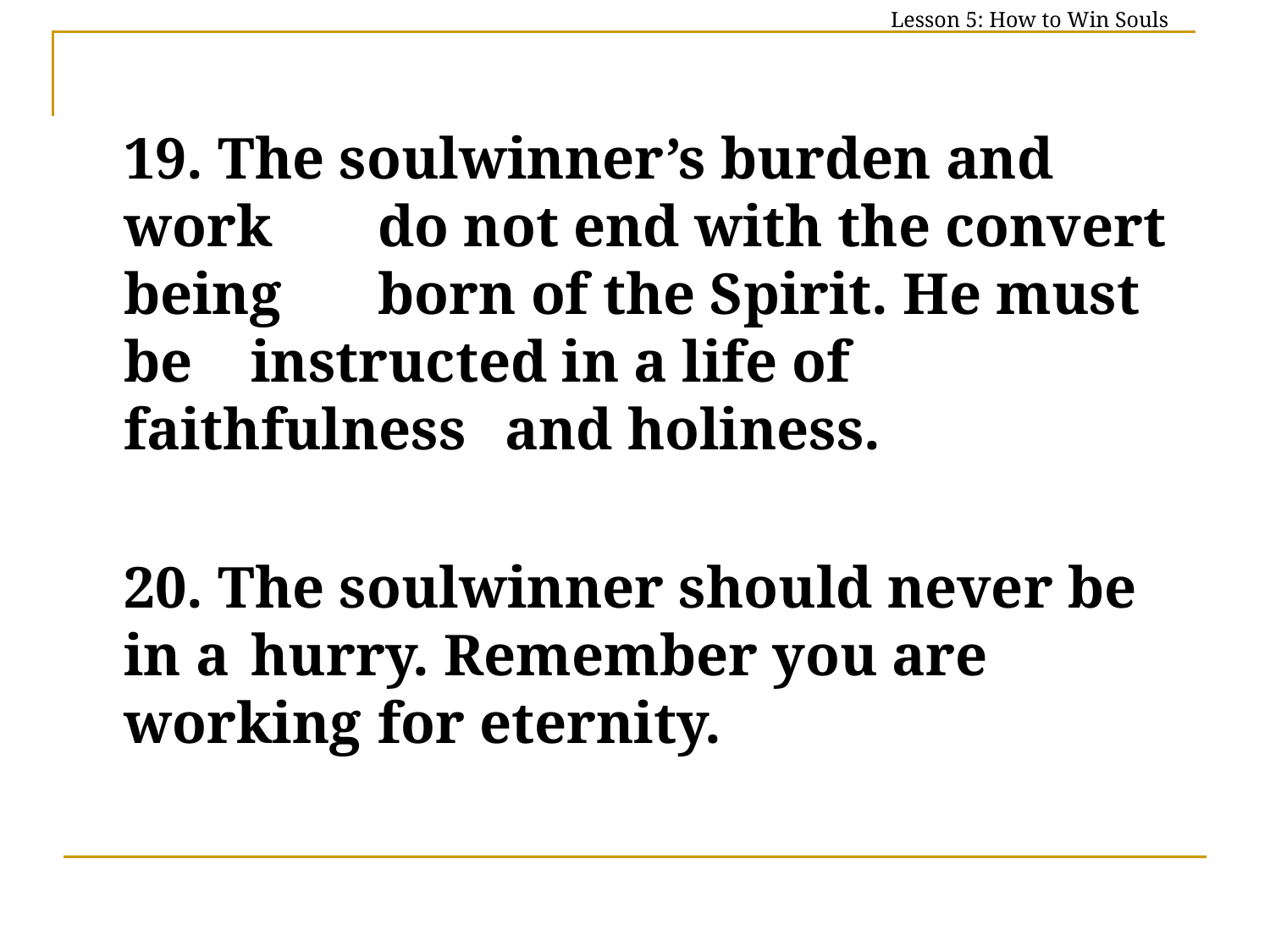

Lesson 5: How to Win Souls
	19. The soulwinner’s burden and work 	do not end with the convert being 	born of the Spirit. He must be 	instructed in a life of faithfulness 	and holiness.

	20. The soulwinner should never be in a 	hurry. Remember you are working 	for eternity.